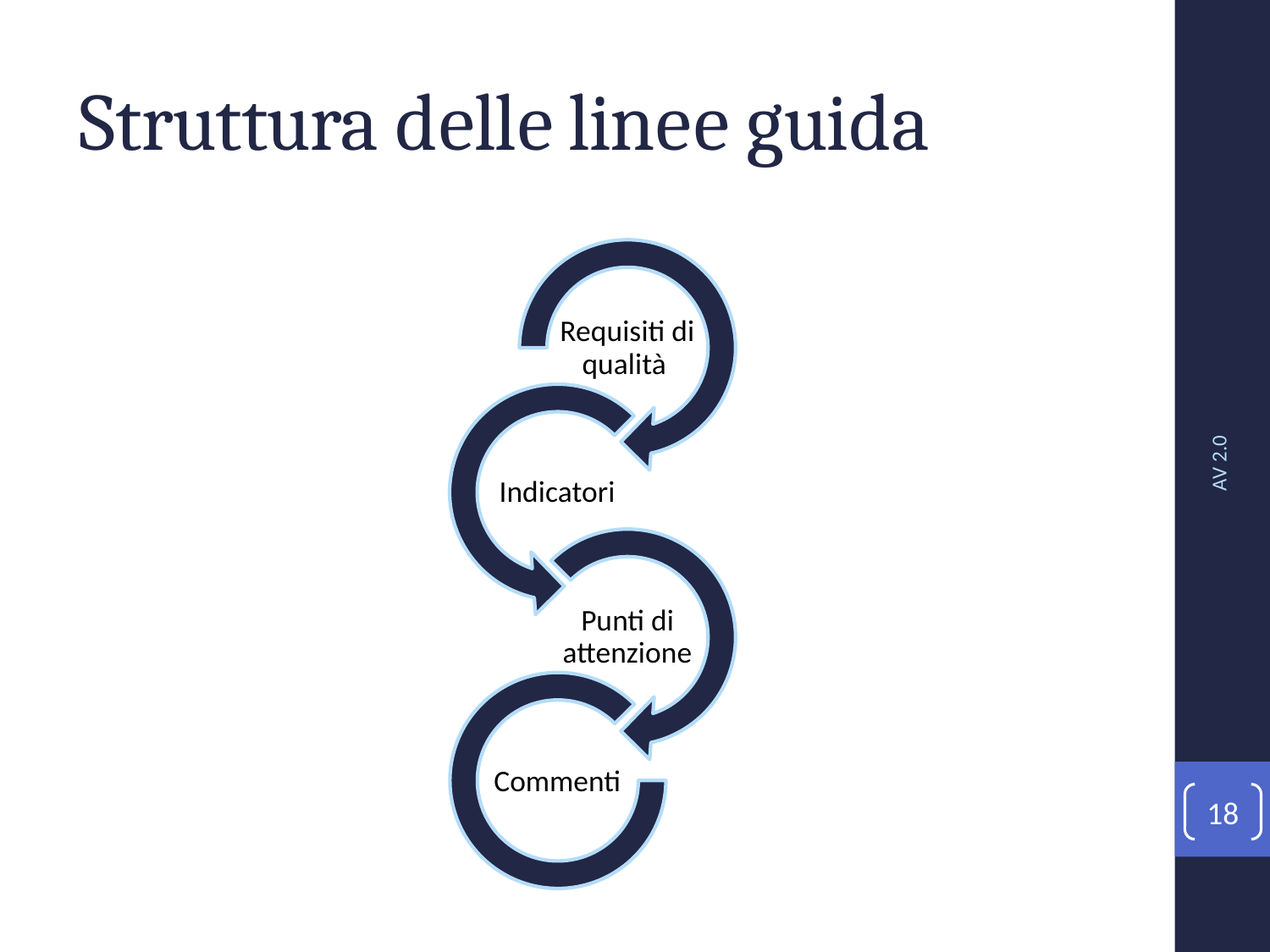

# Struttura delle linee guida
Requisiti di qualità
Indicatori
Punti di attenzione
Commenti
AV 2.0
18